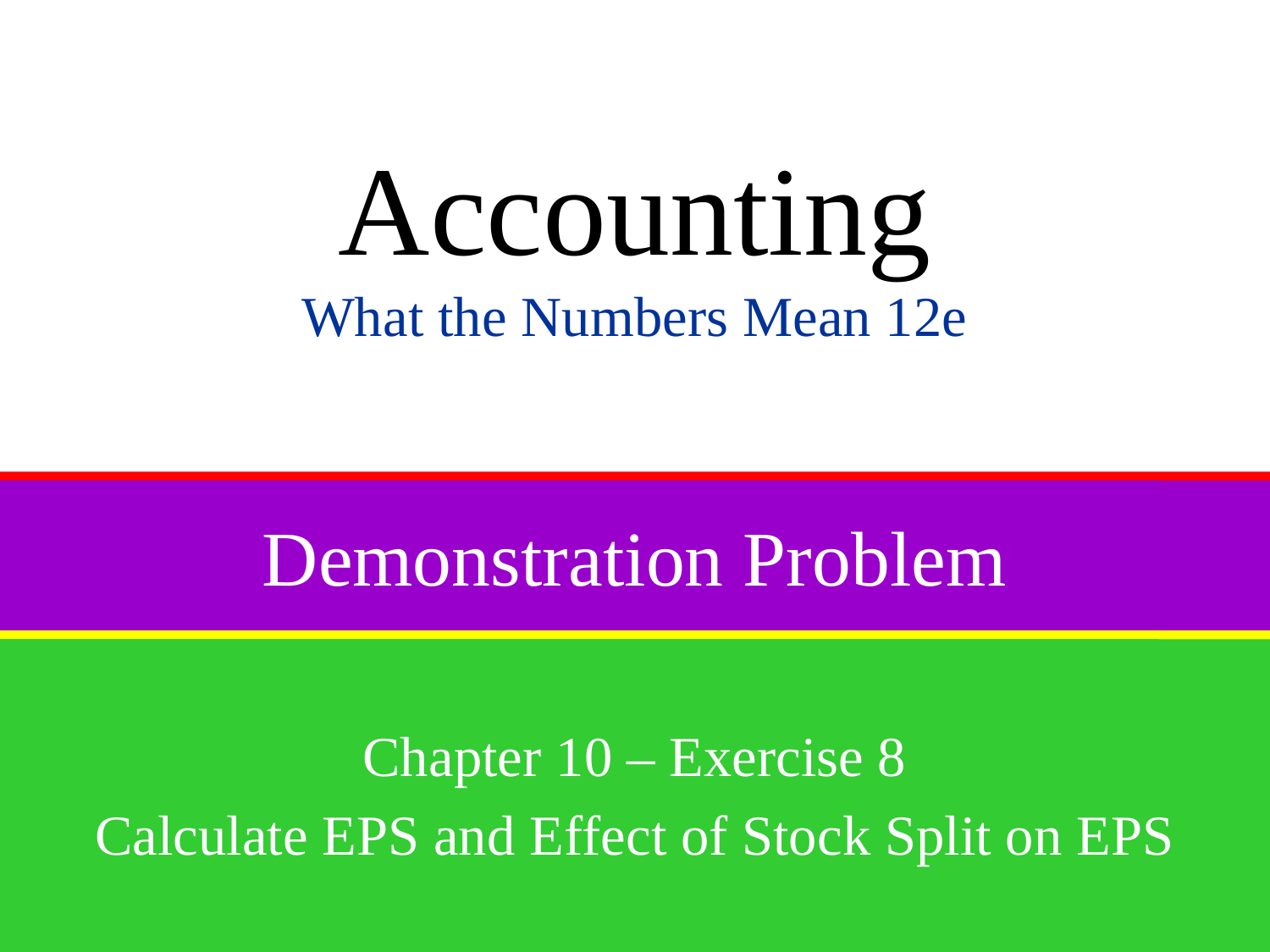

Accounting
What the Numbers Mean 12e
# Demonstration Problem

Chapter 10 – Exercise 8
Calculate EPS and Effect of Stock Split on EPS